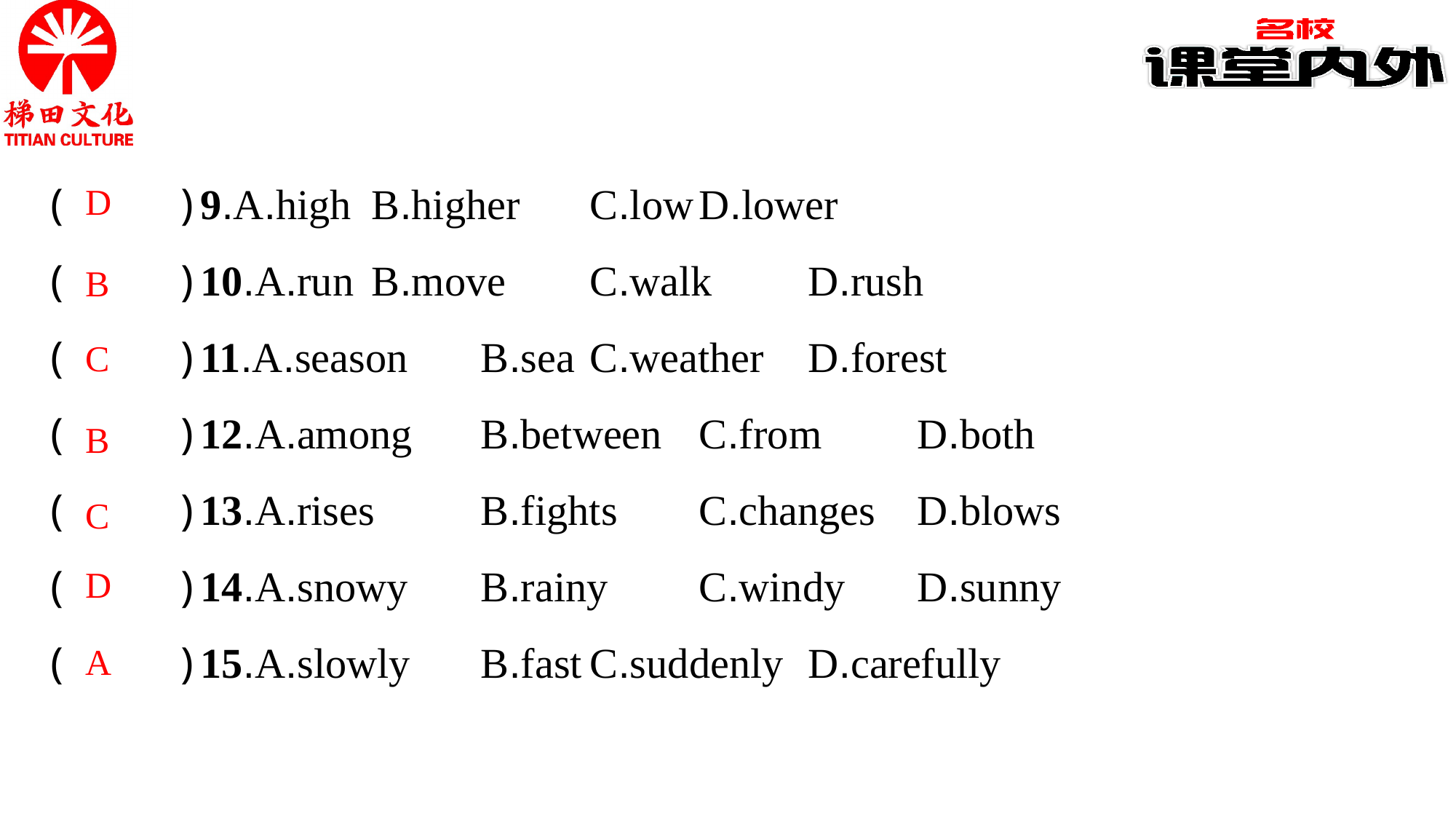

(　　)9.A.high	B.higher	C.low	D.lower
(　　)10.A.run	B.move	C.walk	D.rush
(　　)11.A.season	B.sea	C.weather	D.forest
(　　)12.A.among	B.between	C.from	D.both
(　　)13.A.rises	B.fights	C.changes	D.blows
(　　)14.A.snowy	B.rainy	C.windy	D.sunny
(　　)15.A.slowly	B.fast	C.suddenly	D.carefully
D
B
C
B
C
D
A